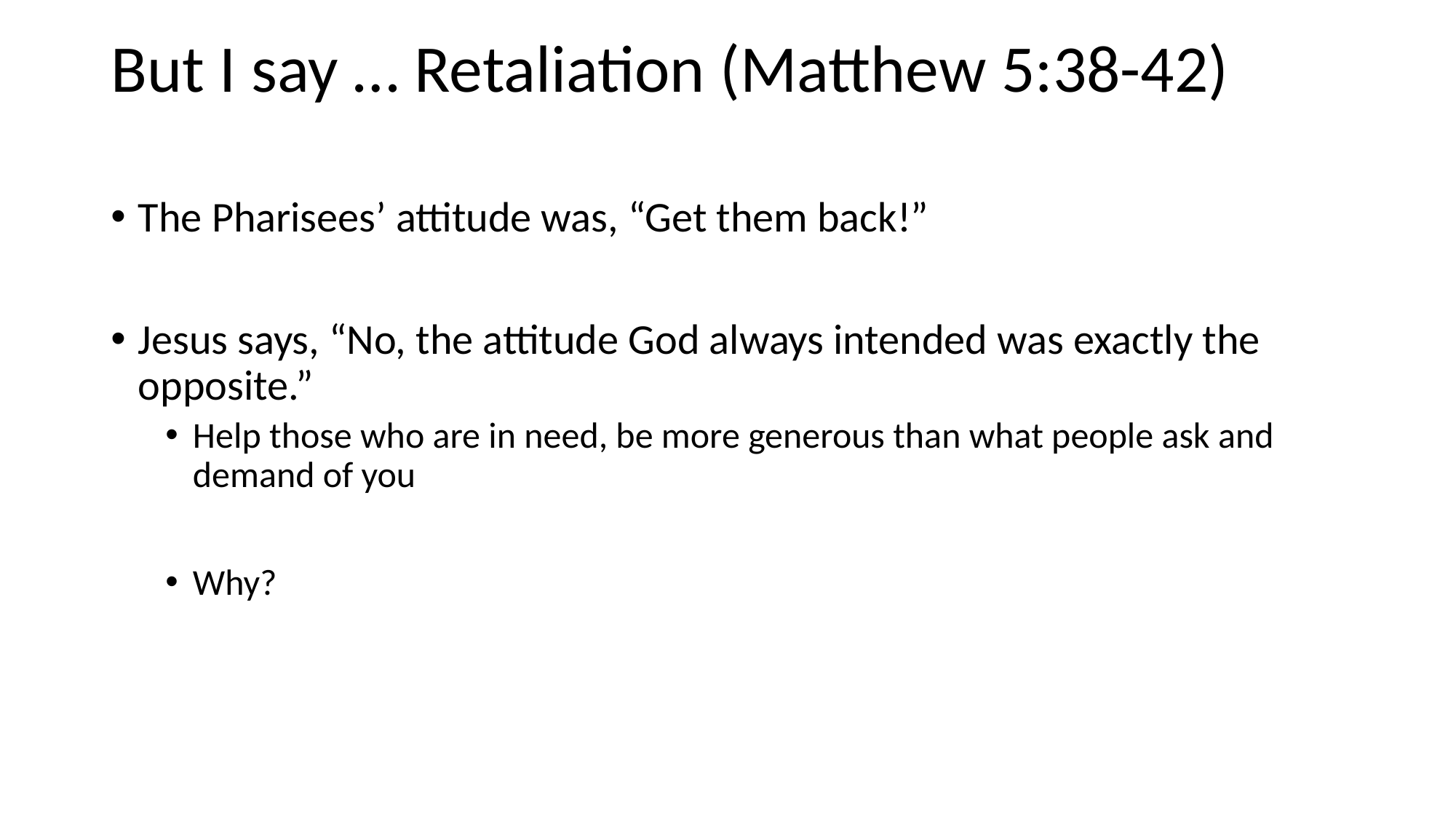

# But I say … Retaliation (Matthew 5:38-42)

The Pharisees’ attitude was, “Get them back!”

Jesus says, “No, the attitude God always intended was exactly the opposite.”
Help those who are in need, be more generous than what people ask and demand of you

Why?